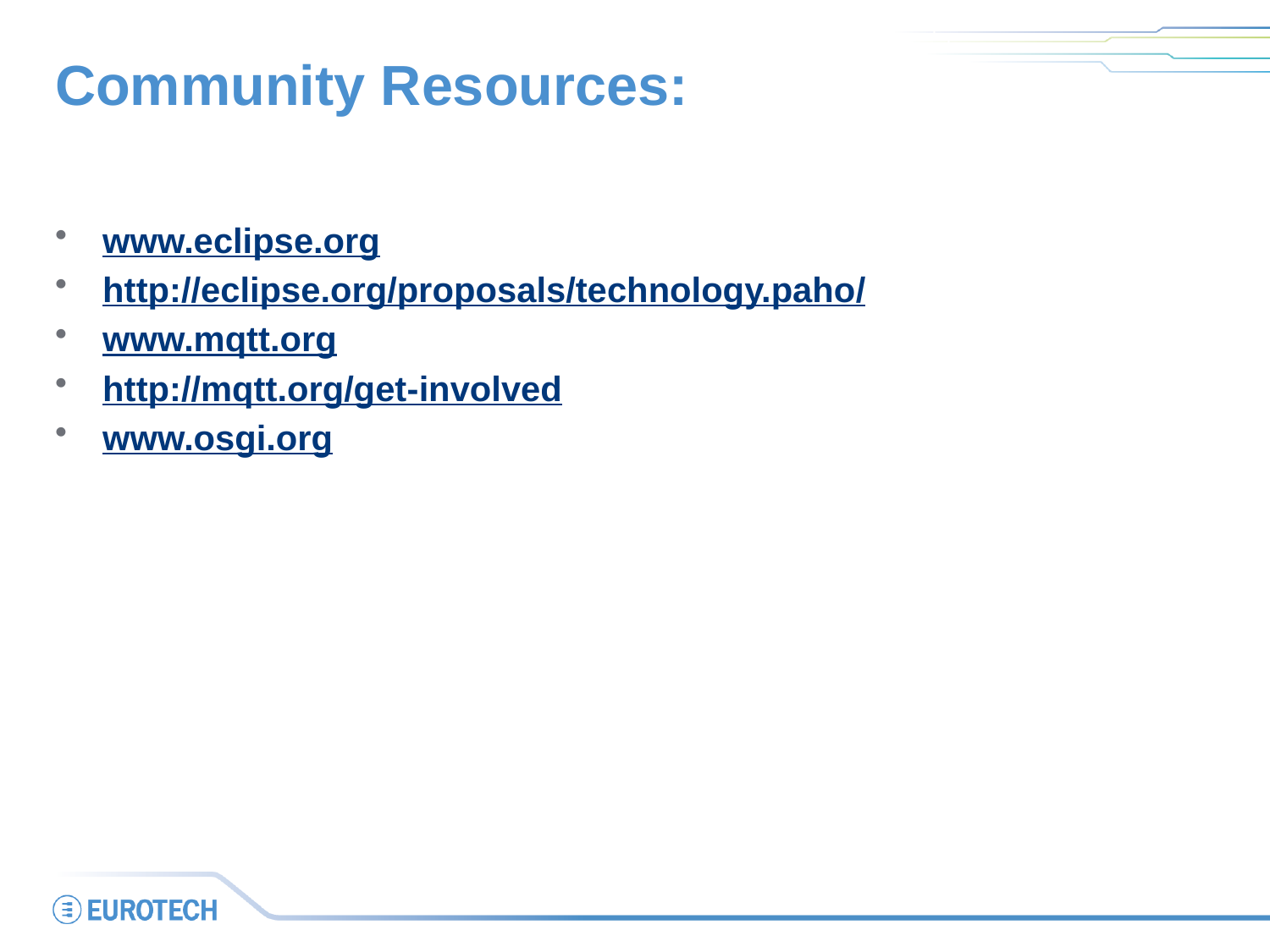

# Community Resources:
www.eclipse.org
http://eclipse.org/proposals/technology.paho/
www.mqtt.org
http://mqtt.org/get-involved
www.osgi.org